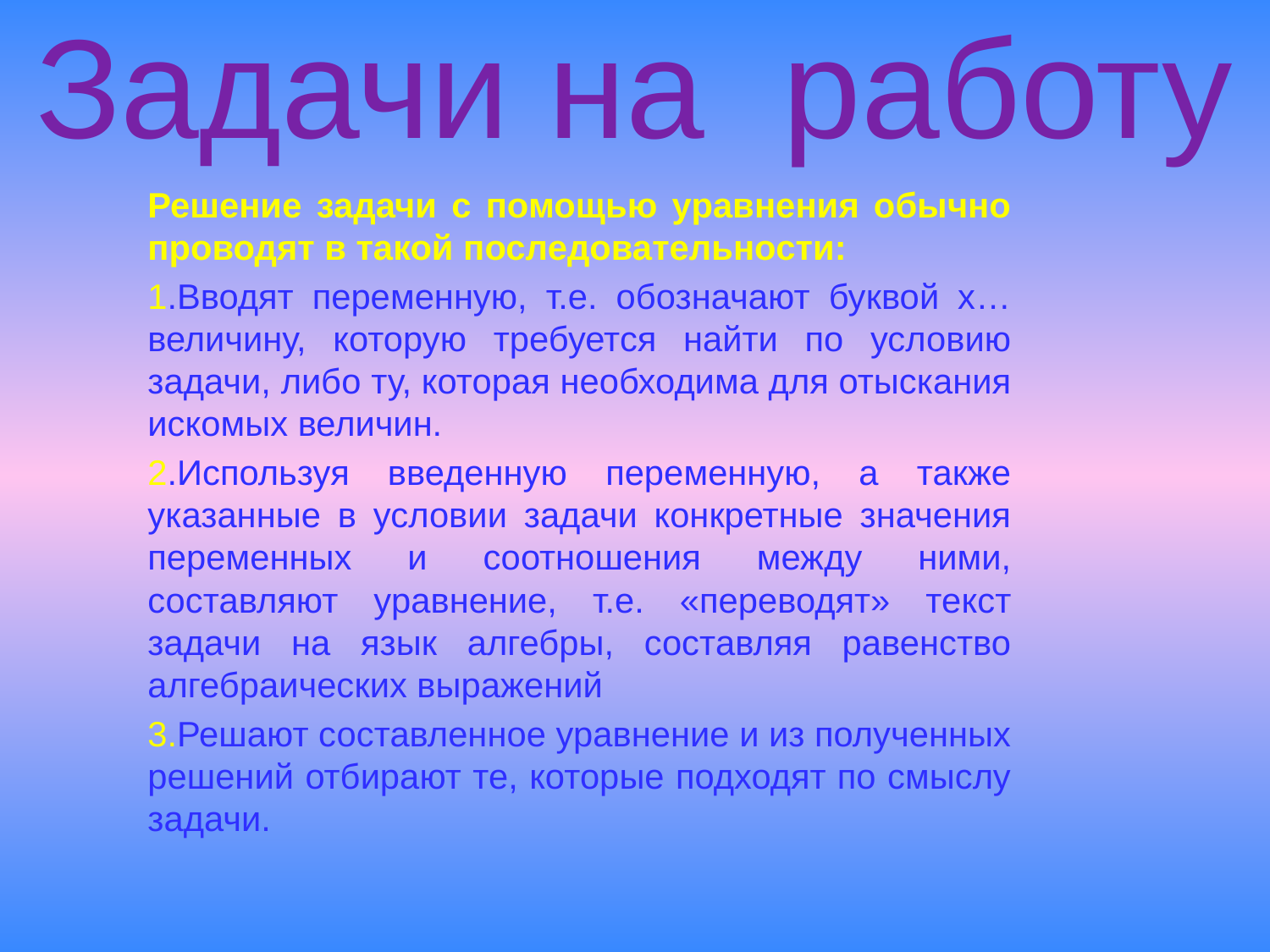

# Задачи на  работу
Решение задачи с помощью уравнения обычно проводят в такой последовательности:
1.Вводят переменную, т.е. обозначают буквой х… величину, которую требуется найти по условию задачи, либо ту, которая необходима для отыскания искомых величин.
2.Используя введенную переменную, а также указанные в условии задачи конкретные значения переменных и соотношения между ними, составляют уравнение, т.е. «переводят» текст задачи на язык алгебры, составляя равенство алгебраических выражений
3.Решают составленное уравнение и из полученных решений отбирают те, которые подходят по смыслу задачи.